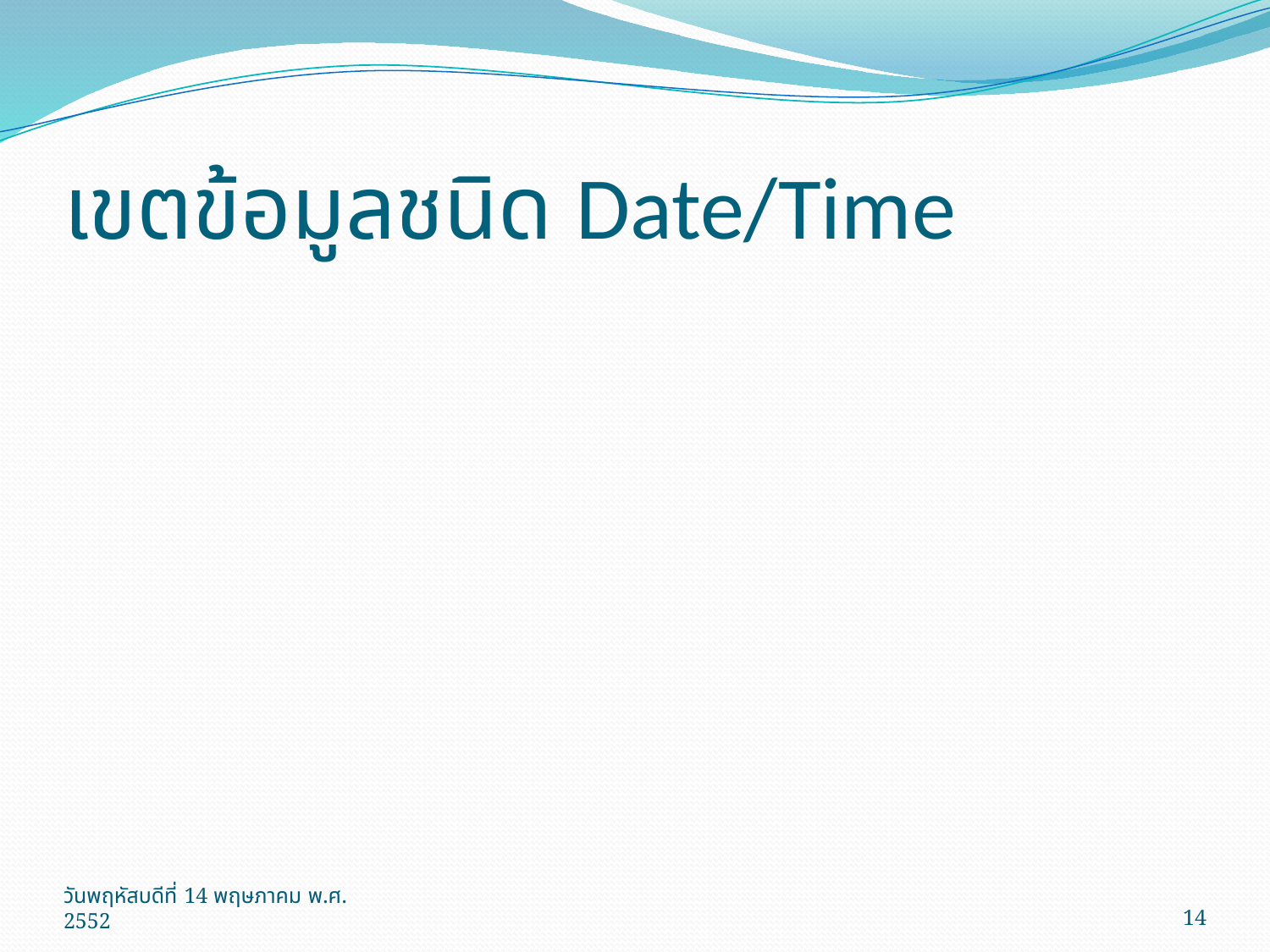

# เขตข้อมูลชนิด Date/Time

วันพฤหัสบดีที่ 14 พฤษภาคม พ.ศ. 2552
14